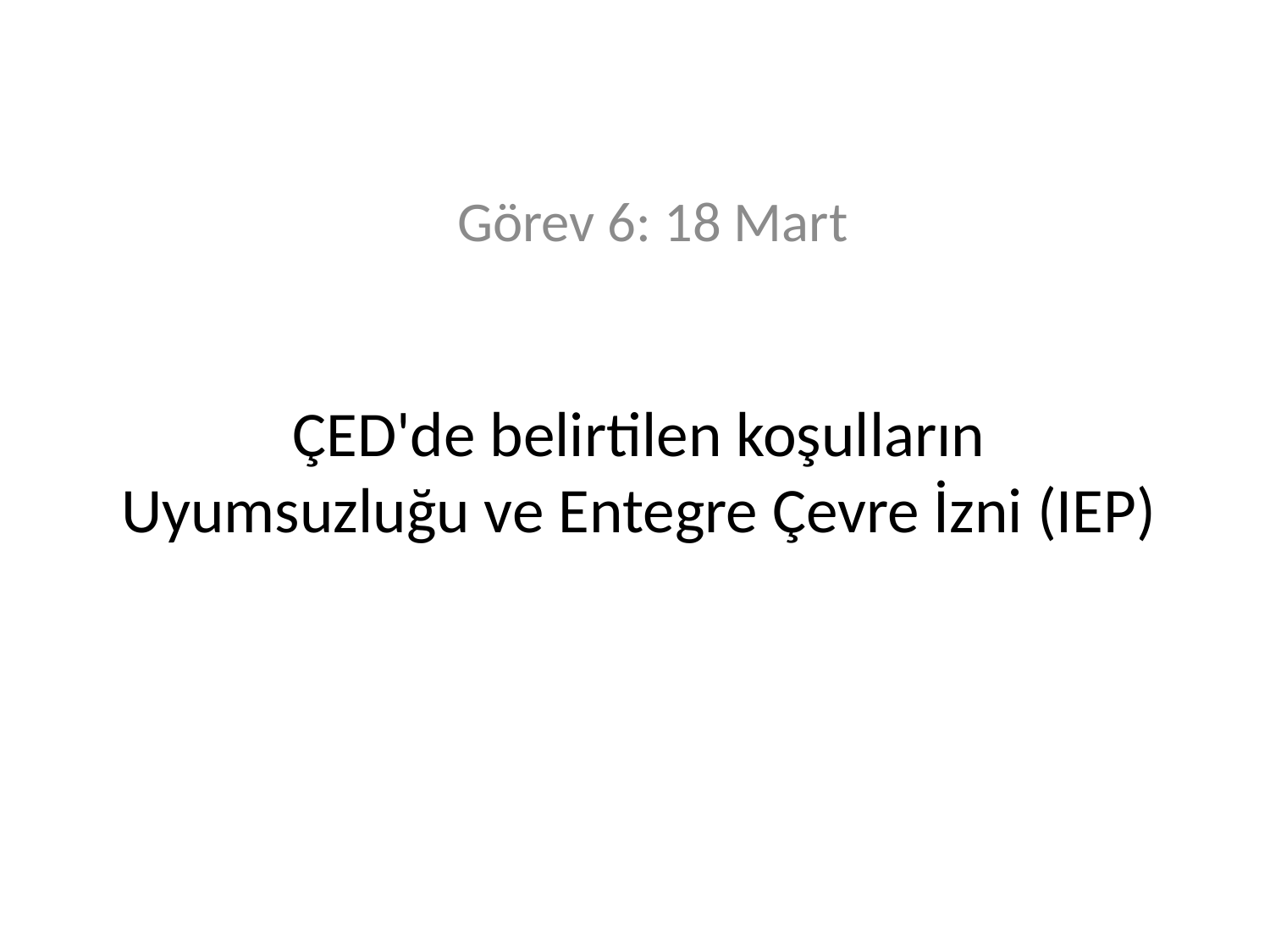

Görev 6: 18 Mart

# ÇED'de belirtilen koşulların Uyumsuzluğu ve Entegre Çevre İzni (IEP)